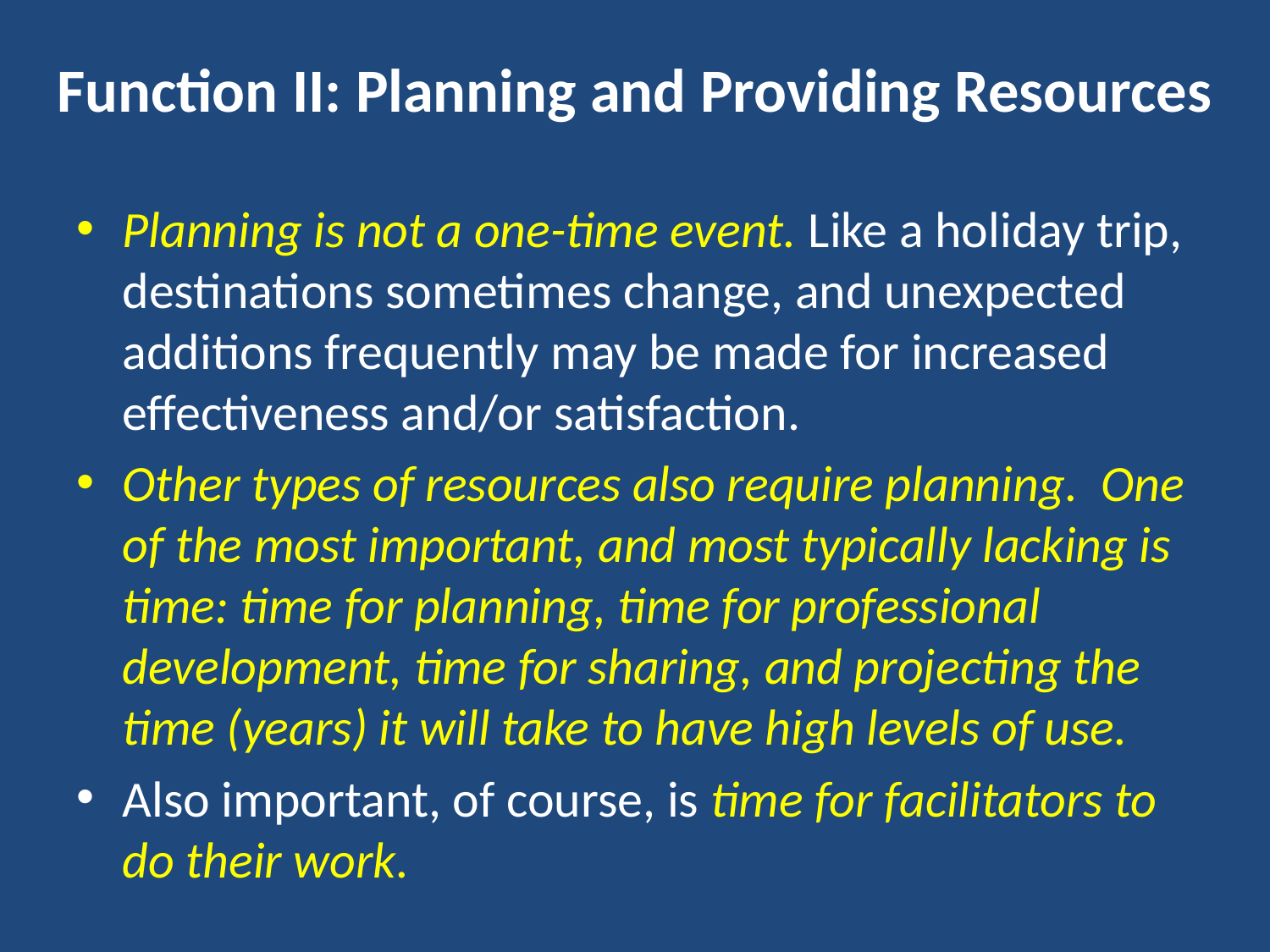

# Function II: Planning and Providing Resources
Planning is not a one-time event. Like a holiday trip, destinations sometimes change, and unexpected additions frequently may be made for increased effectiveness and/or satisfaction.
Other types of resources also require planning.  One of the most important, and most typically lacking is time: time for planning, time for professional development, time for sharing, and projecting the time (years) it will take to have high levels of use.
Also important, of course, is time for facilitators to do their work.